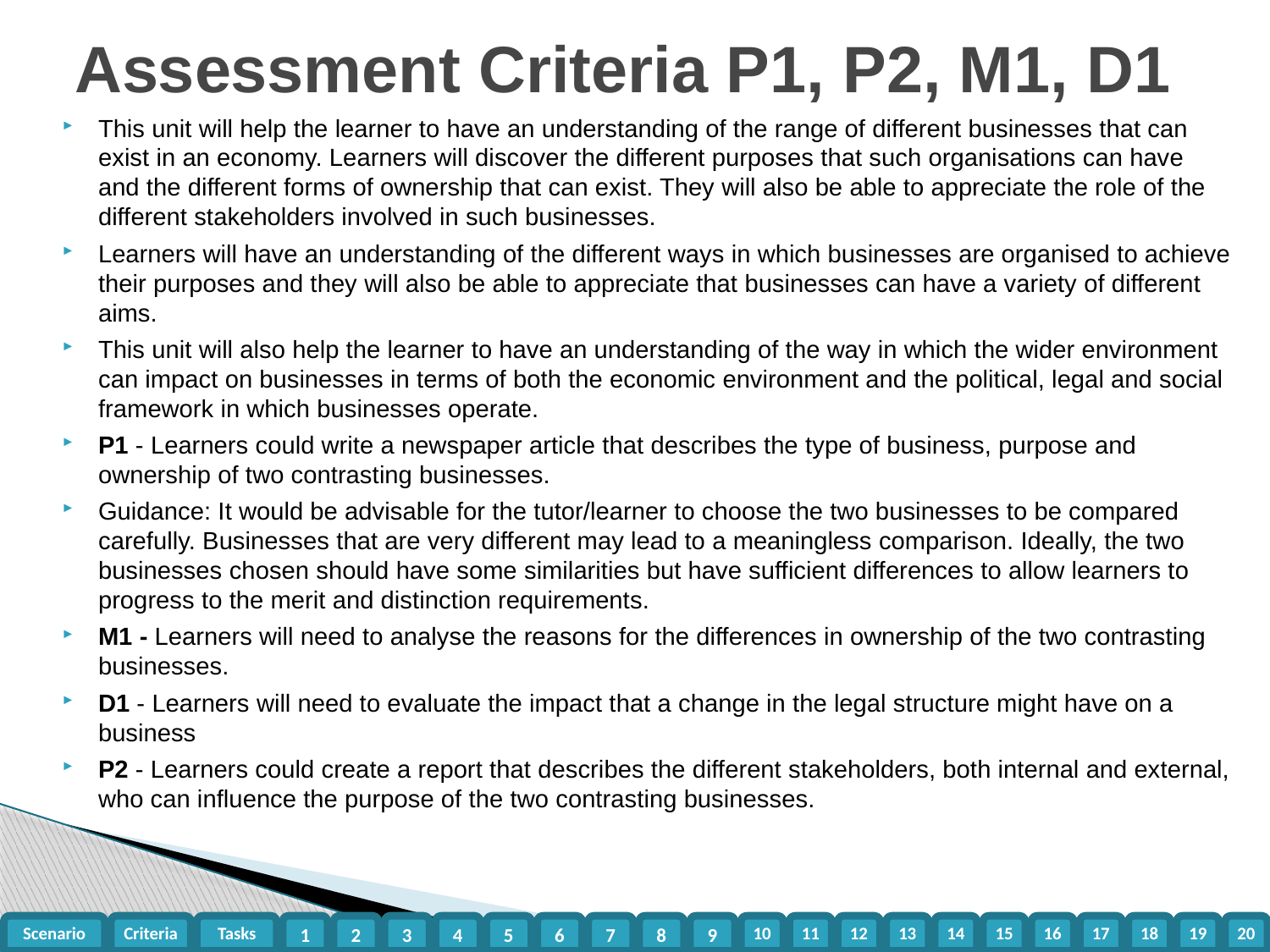

# Assessment Criteria P1, P2, M1, D1
This unit will help the learner to have an understanding of the range of different businesses that can exist in an economy. Learners will discover the different purposes that such organisations can have and the different forms of ownership that can exist. They will also be able to appreciate the role of the different stakeholders involved in such businesses.
Learners will have an understanding of the different ways in which businesses are organised to achieve their purposes and they will also be able to appreciate that businesses can have a variety of different aims.
This unit will also help the learner to have an understanding of the way in which the wider environment can impact on businesses in terms of both the economic environment and the political, legal and social framework in which businesses operate.
P1 - Learners could write a newspaper article that describes the type of business, purpose and ownership of two contrasting businesses.
Guidance: It would be advisable for the tutor/learner to choose the two businesses to be compared carefully. Businesses that are very different may lead to a meaningless comparison. Ideally, the two businesses chosen should have some similarities but have sufficient differences to allow learners to progress to the merit and distinction requirements.
M1 - Learners will need to analyse the reasons for the differences in ownership of the two contrasting businesses.
D1 - Learners will need to evaluate the impact that a change in the legal structure might have on a business
P2 - Learners could create a report that describes the different stakeholders, both internal and external, who can influence the purpose of the two contrasting businesses.